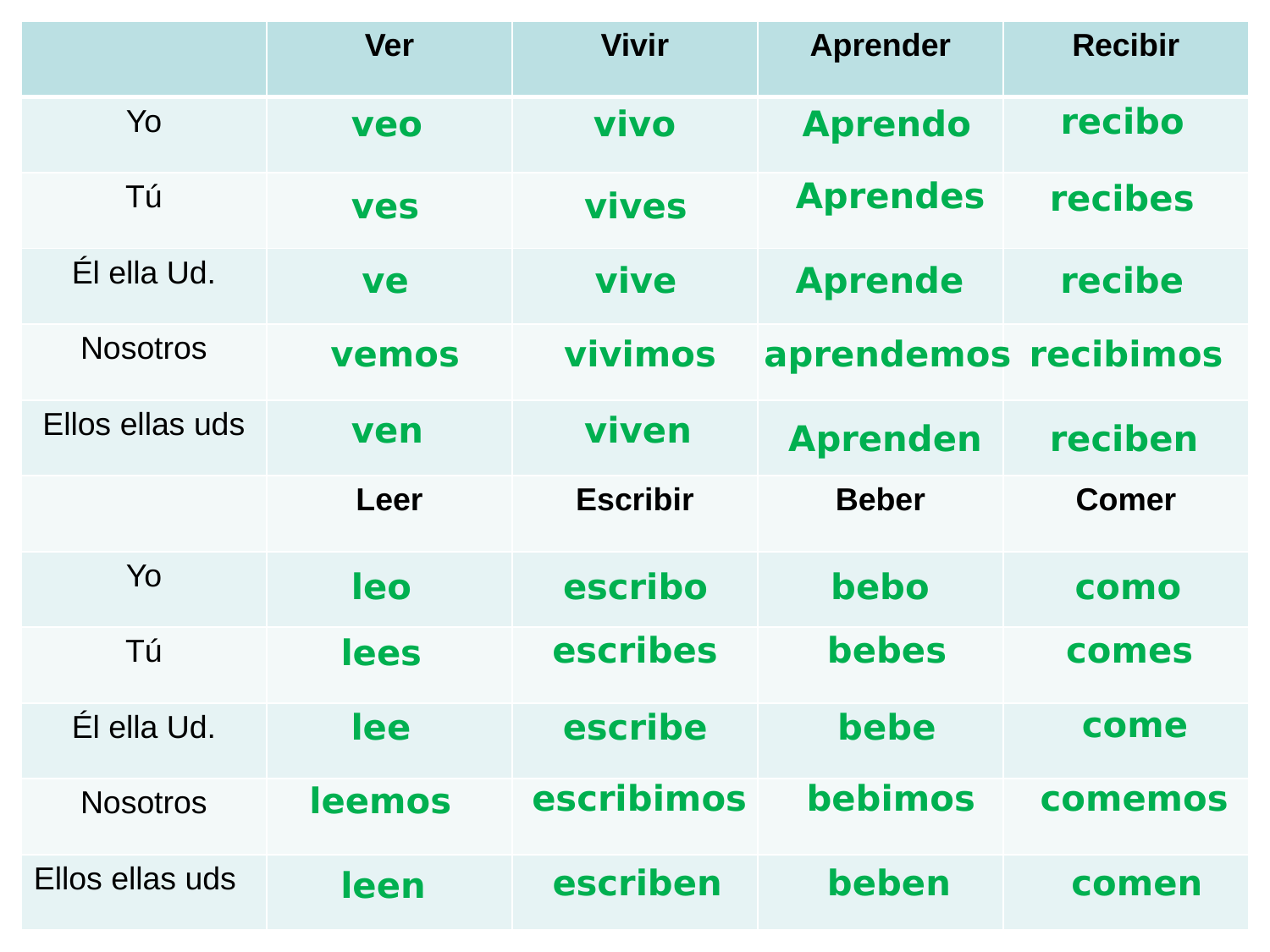

|  | Ver | Vivir | Aprender | Recibir |
| --- | --- | --- | --- | --- |
| Yo |  |  |  |  |
| Tú |  |  |  |  |
| Él ella Ud. |  |  |  |  |
| Nosotros |  |  |  |  |
| Ellos ellas uds |  |  |  |  |
|  | Leer | Escribir | Beber | Comer |
| Yo |  |  |  |  |
| Tú |  |  |  |  |
| Él ella Ud. |  |  |  |  |
| Nosotros |  |  |  |  |
| Ellos ellas uds |  |  |  |  |
recibo
veo
vivo
Aprendo
Aprendes
recibes
ves
vives
ve
vive
Aprende
recibe
vemos
vivimos
aprendemos
recibimos
ven
viven
Aprenden
reciben
leo
escribo
bebo
como
escribes
bebes
comes
lees
come
lee
escribe
bebe
escribimos
bebimos
comemos
leemos
escriben
beben
comen
leen